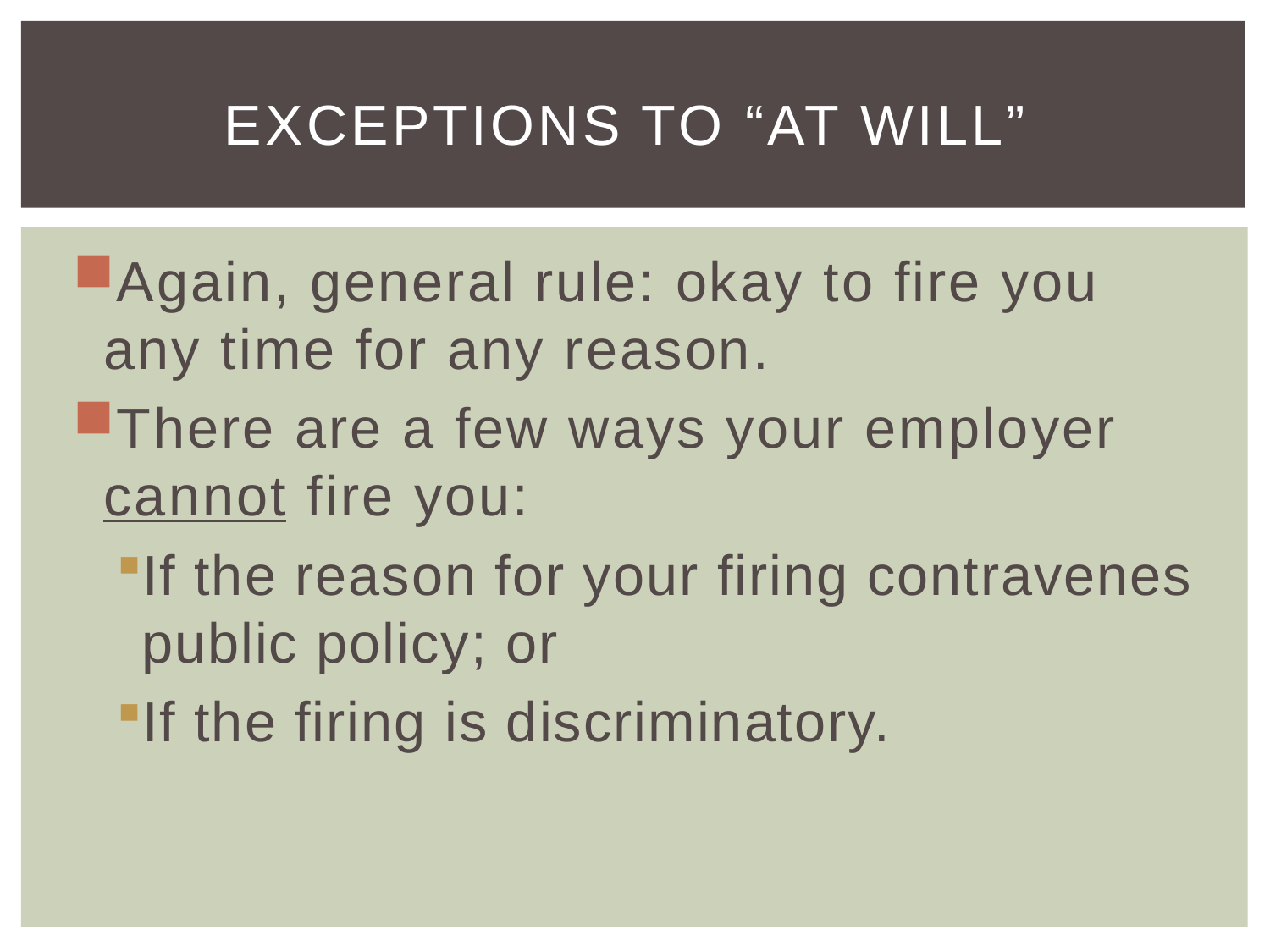

# Exceptions to “at will”
Again, general rule: okay to fire you any time for any reason.
There are a few ways your employer cannot fire you:
If the reason for your firing contravenes public policy; or
If the firing is discriminatory.